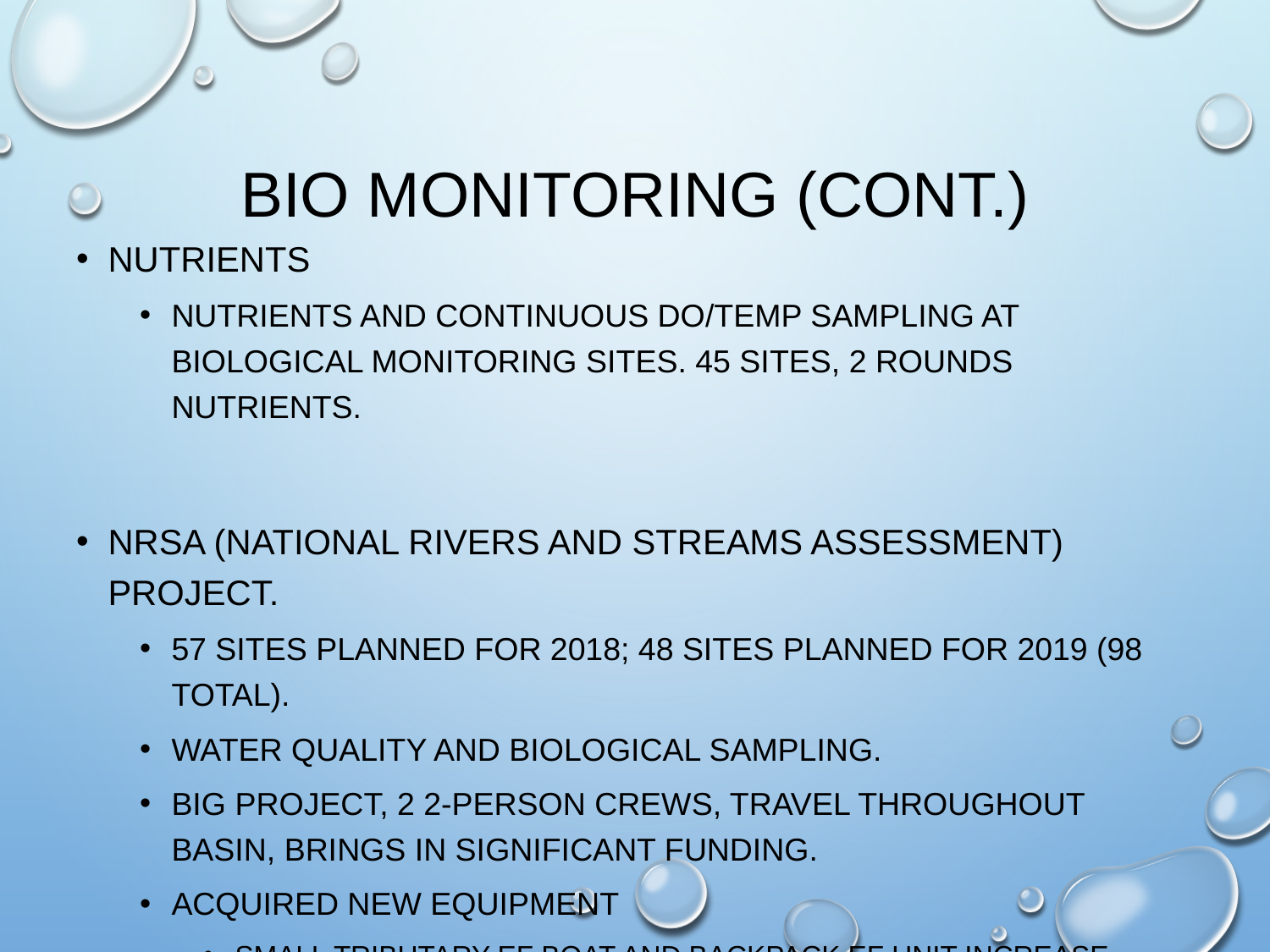

# Bio Monitoring (cont.)
Nutrients
Nutrients and continuous DO/temp sampling at biological monitoring sites. 45 sites, 2 rounds nutrients.

NRSA (National Rivers and Streams Assessment) Project.
57 sites planned for 2018; 48 sites planned for 2019 (98 total).
Water quality and biological sampling.
Big project, 2 2-person crews, travel throughout basin, brings in significant funding.
Acquired new equipment
Small tributary EF Boat and Backpack EF Unit increase basin wide capabilities